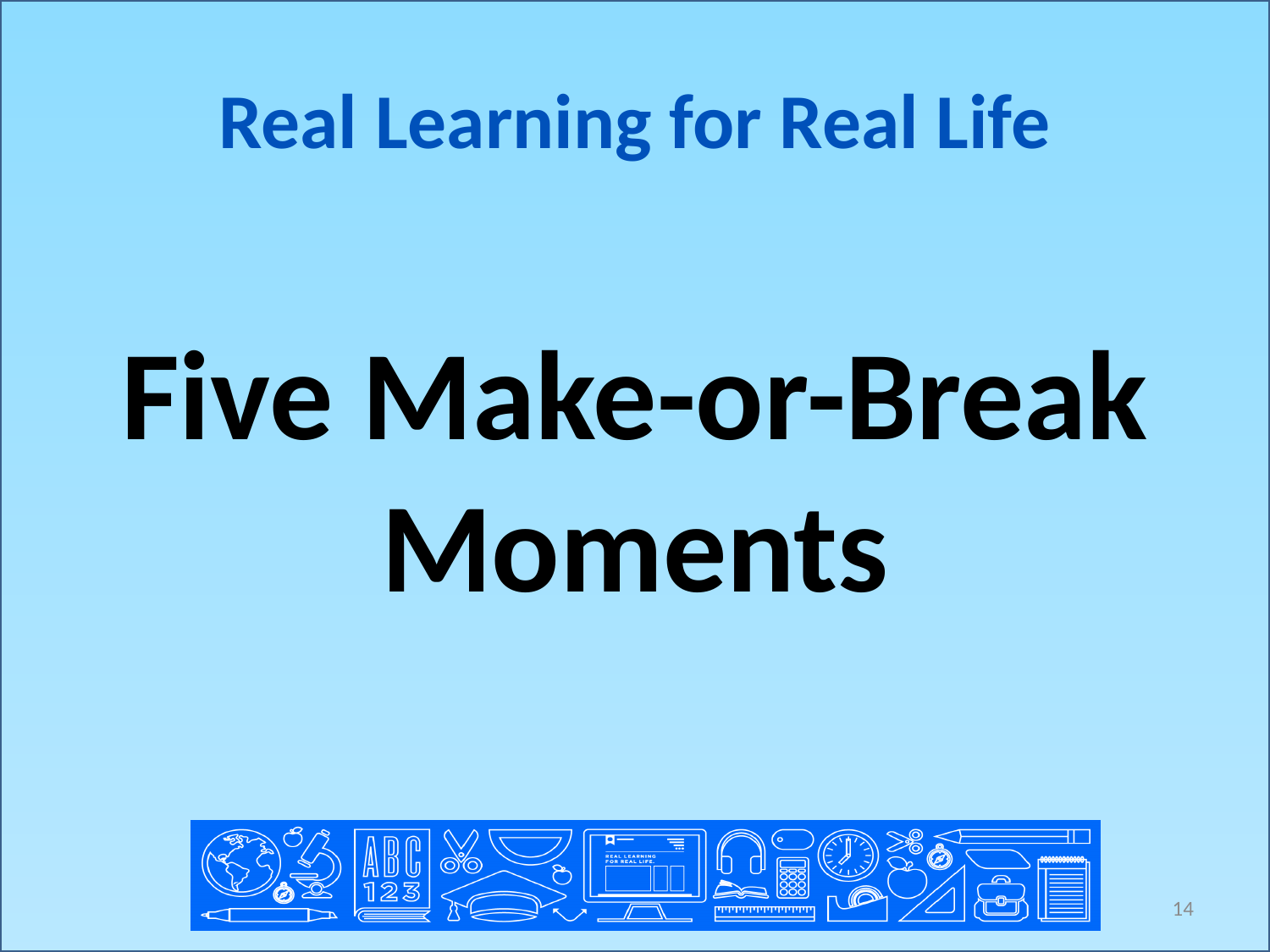

# Real Learning for Real Life
Five Make-or-Break Moments

14